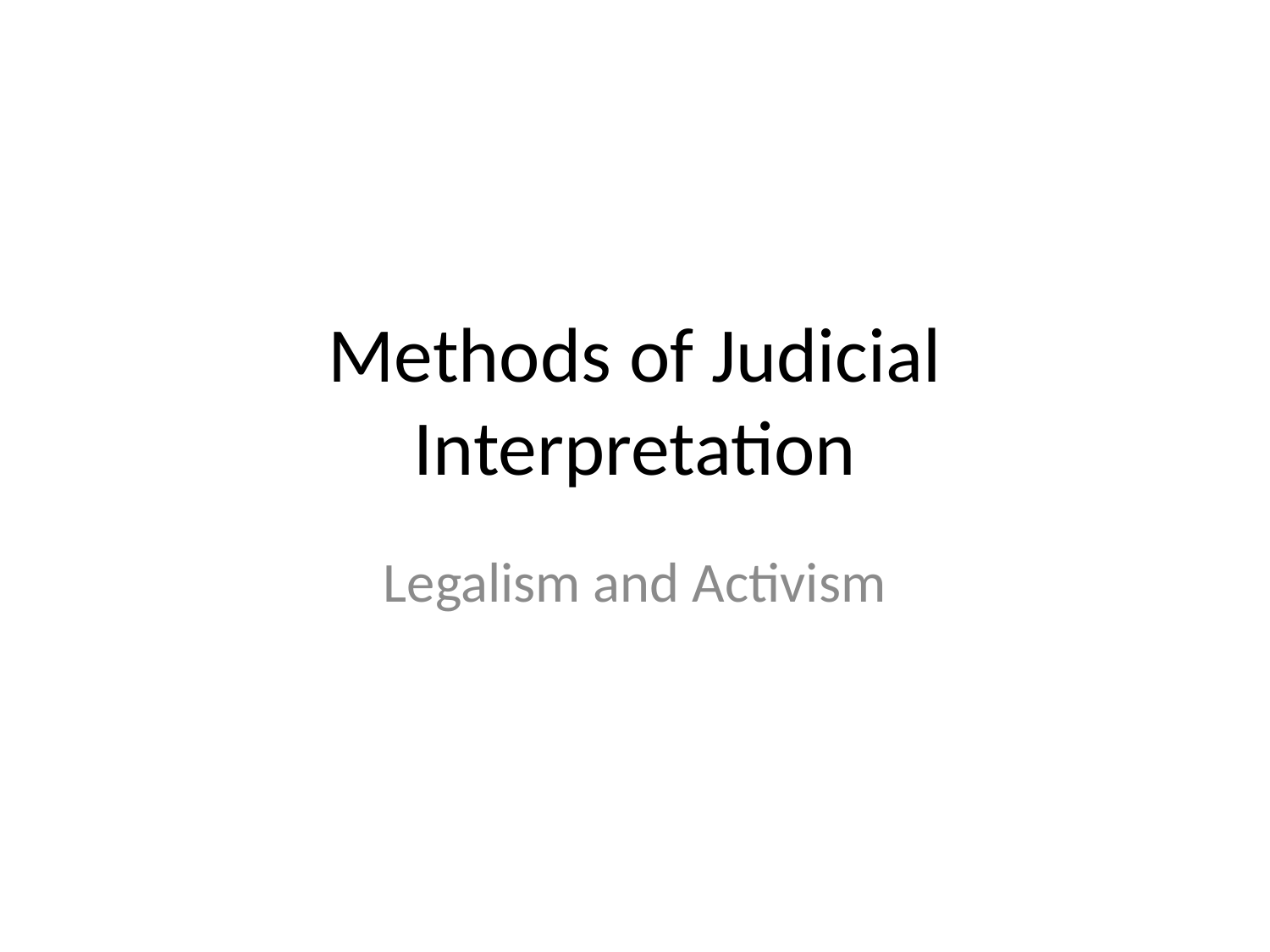

# Methods of Judicial Interpretation
Legalism and Activism